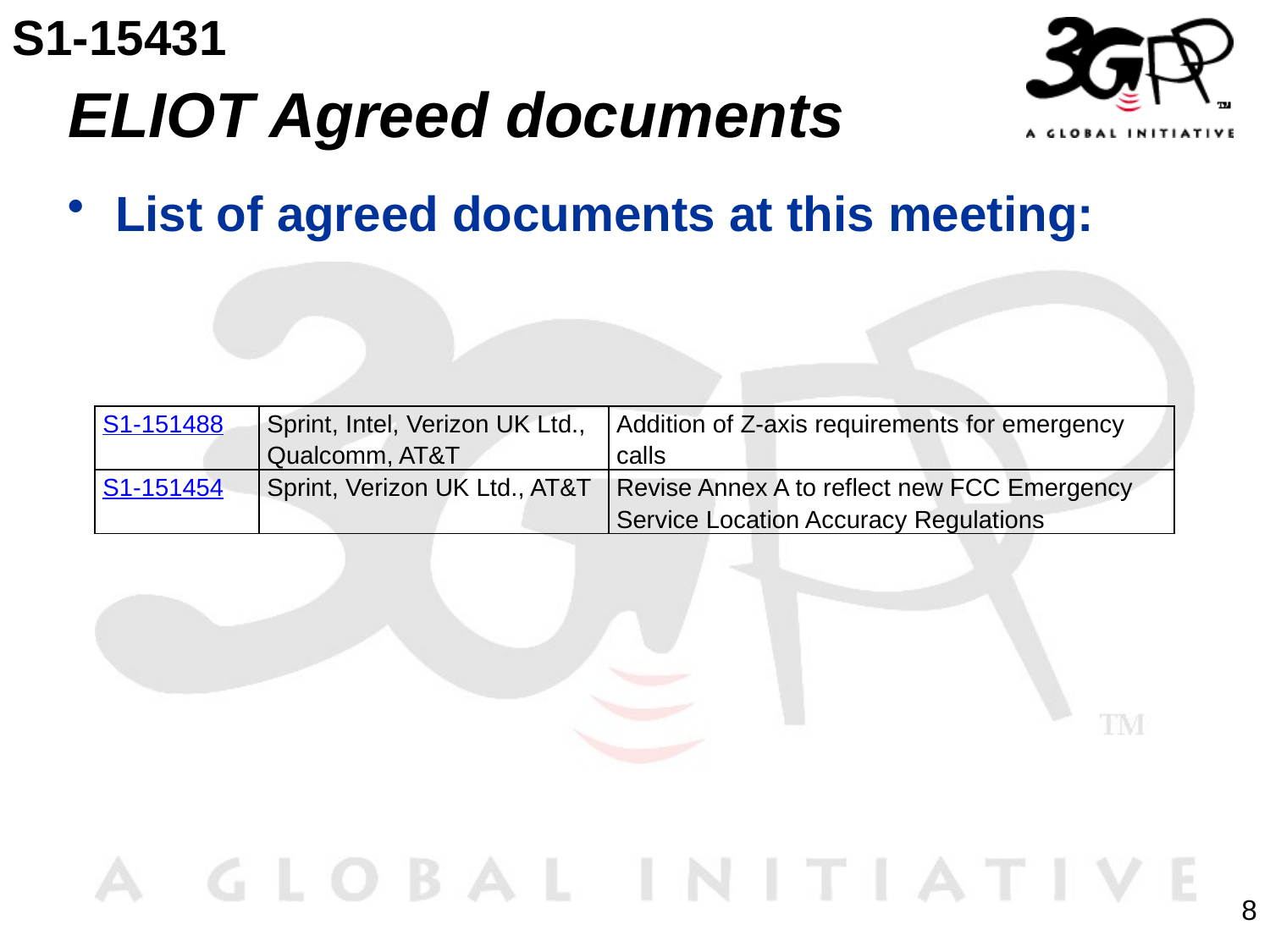

S1-15431
# ELIOT Agreed documents
List of agreed documents at this meeting:

| S1-151488 | Sprint, Intel, Verizon UK Ltd., Qualcomm, AT&T | Addition of Z-axis requirements for emergency calls |
| --- | --- | --- |
| S1-151454 | Sprint, Verizon UK Ltd., AT&T | Revise Annex A to reflect new FCC Emergency Service Location Accuracy Regulations |
8